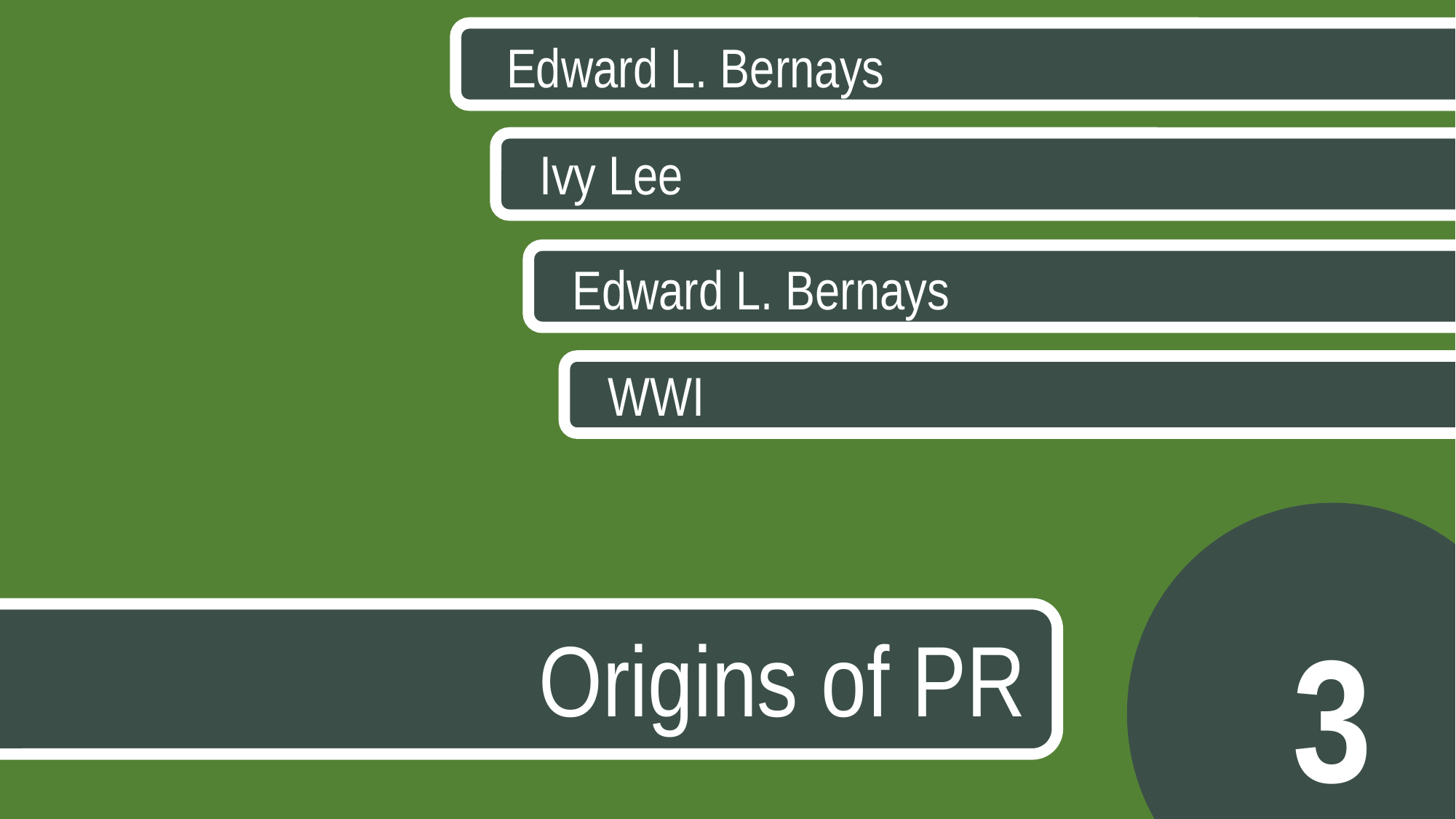

Edward L. Bernays

Ivy Lee

Edward L. Bernays

WWI

3

Origins of PR